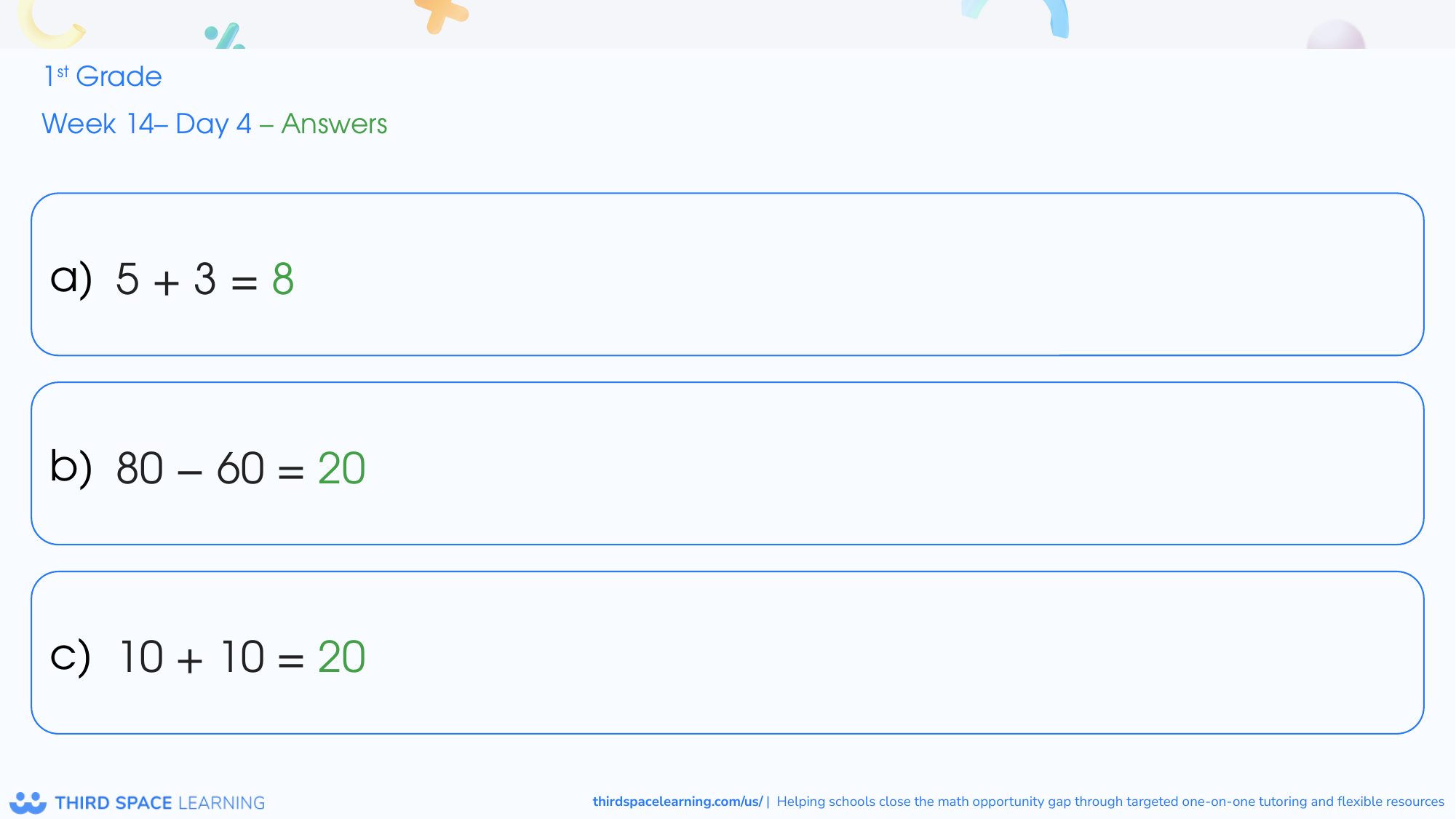

1st Grade
Week 14– Day 4 – Answers
5 + 3 = 8
80 − 60 = 20
10 + 10 = 20